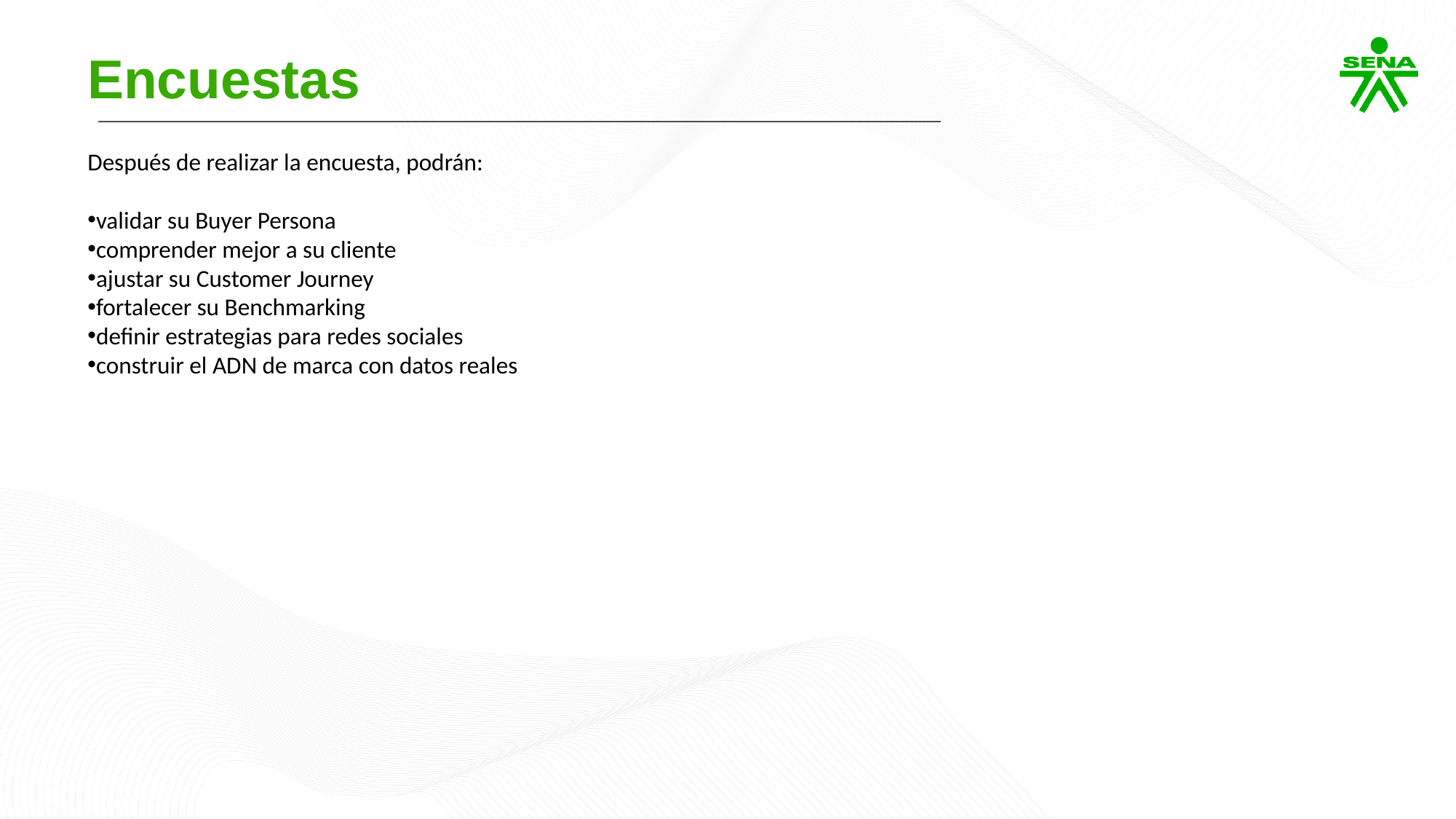

Encuestas
Después de realizar la encuesta, podrán:

validar su Buyer Persona
comprender mejor a su cliente
ajustar su Customer Journey
fortalecer su Benchmarking
definir estrategias para redes sociales
construir el ADN de marca con datos reales